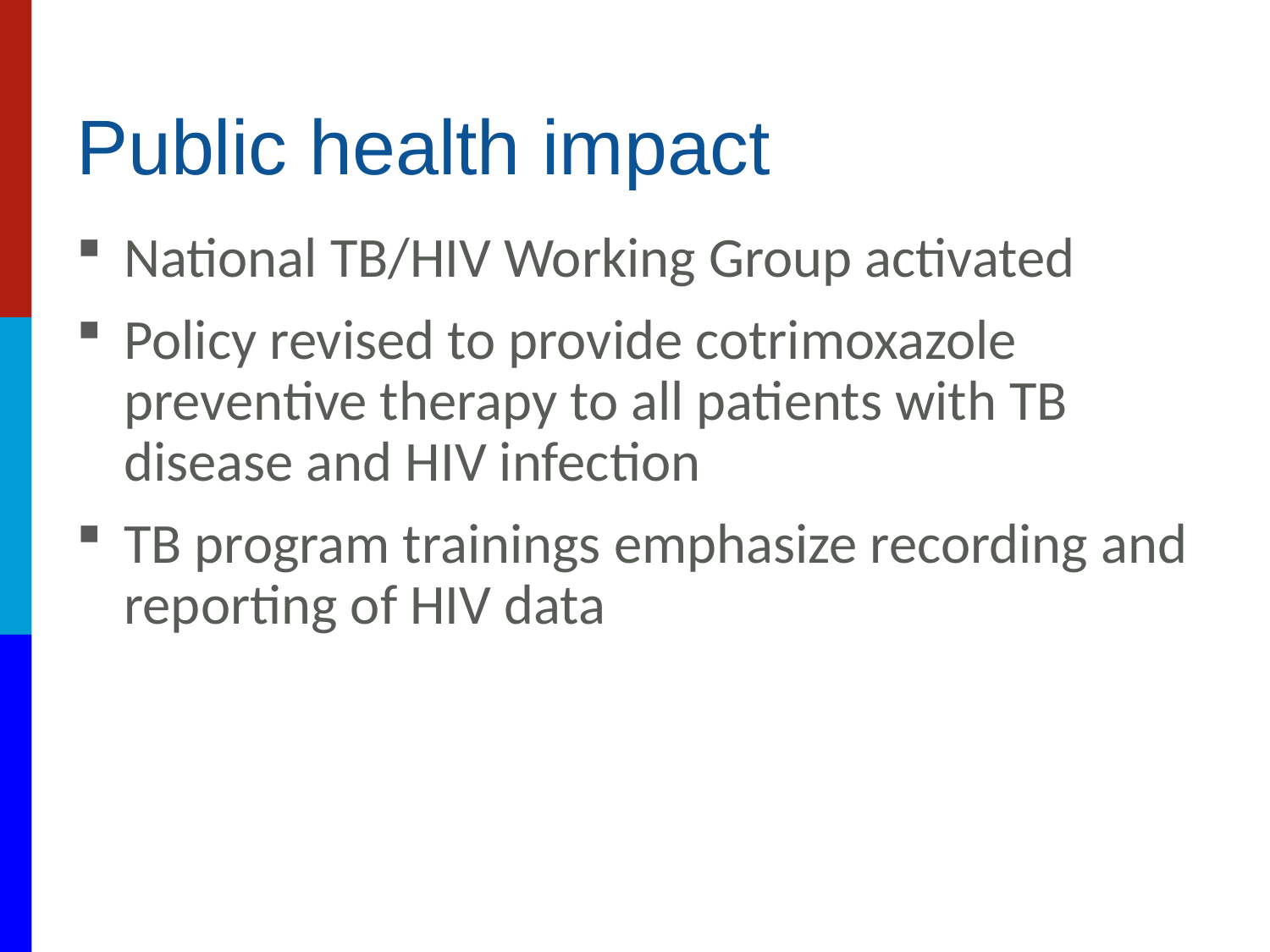

# Public health impact
National TB/HIV Working Group activated
Policy revised to provide cotrimoxazole preventive therapy to all patients with TB disease and HIV infection
TB program trainings emphasize recording and reporting of HIV data